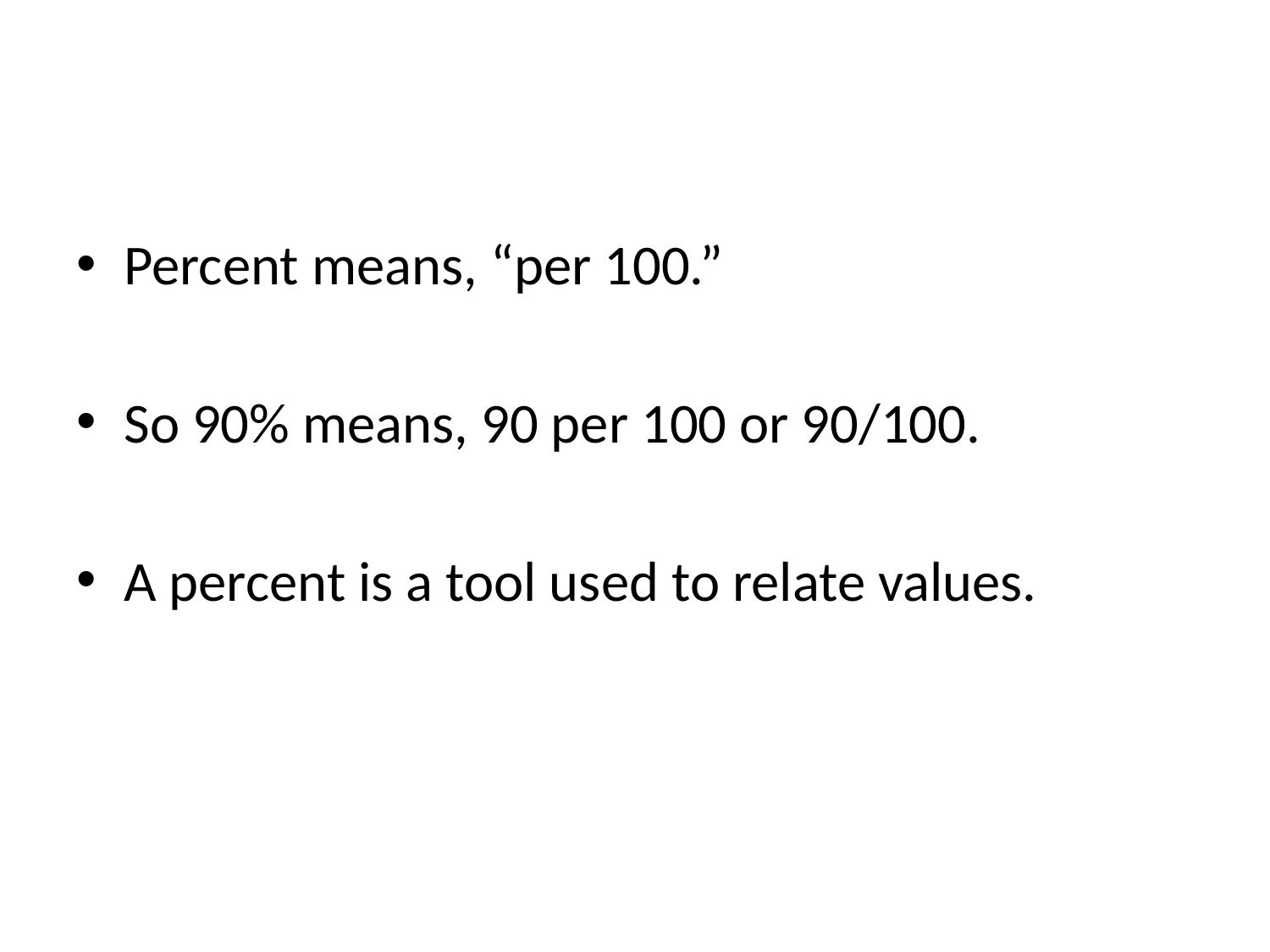

#
Percent means, “per 100.”

So 90% means, 90 per 100 or 90/100.

A percent is a tool used to relate values.